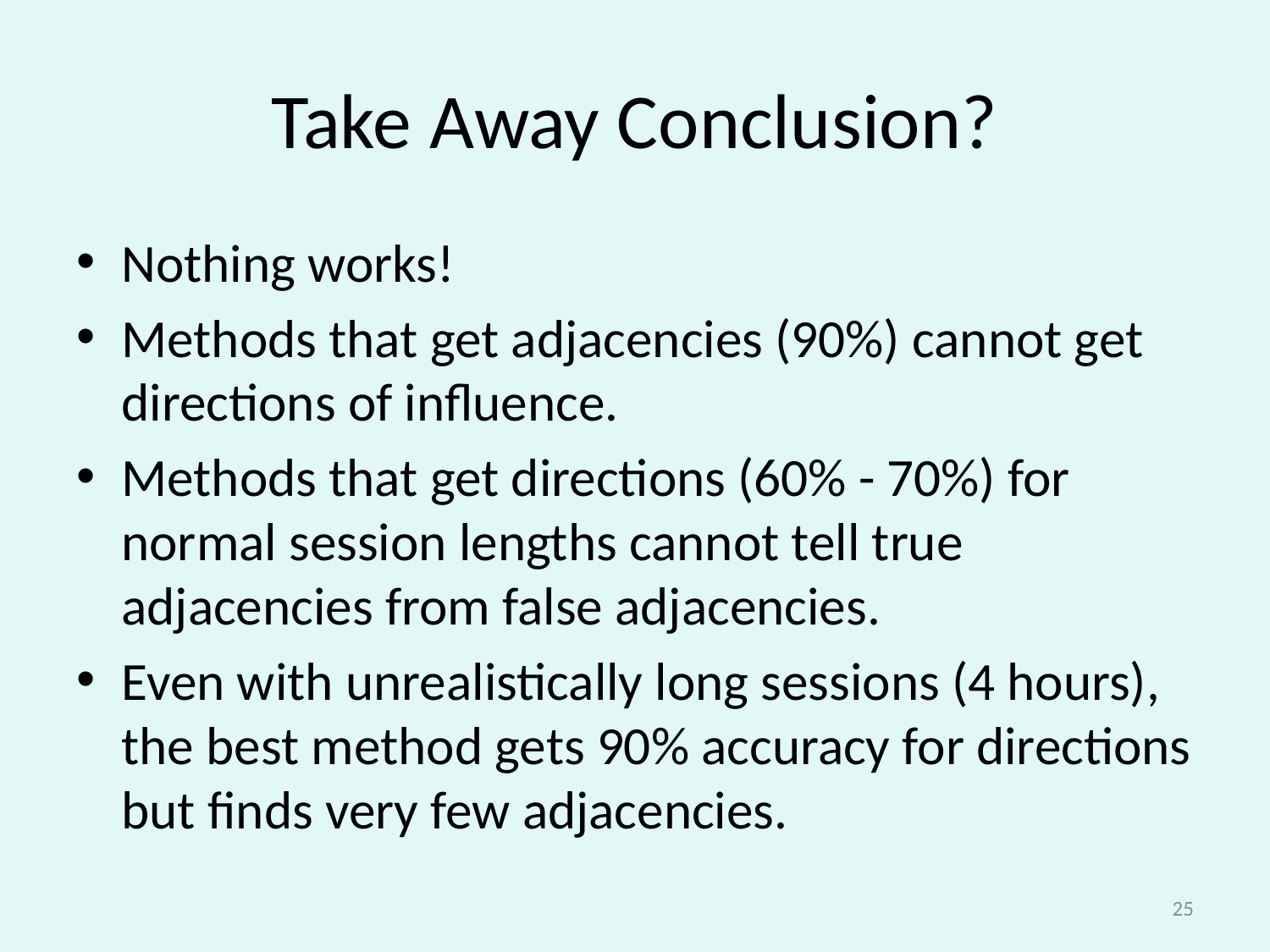

# Take Away Conclusion?
Nothing works!
Methods that get adjacencies (90%) cannot get directions of influence.
Methods that get directions (60% - 70%) for normal session lengths cannot tell true adjacencies from false adjacencies.
Even with unrealistically long sessions (4 hours), the best method gets 90% accuracy for directions but finds very few adjacencies.

25